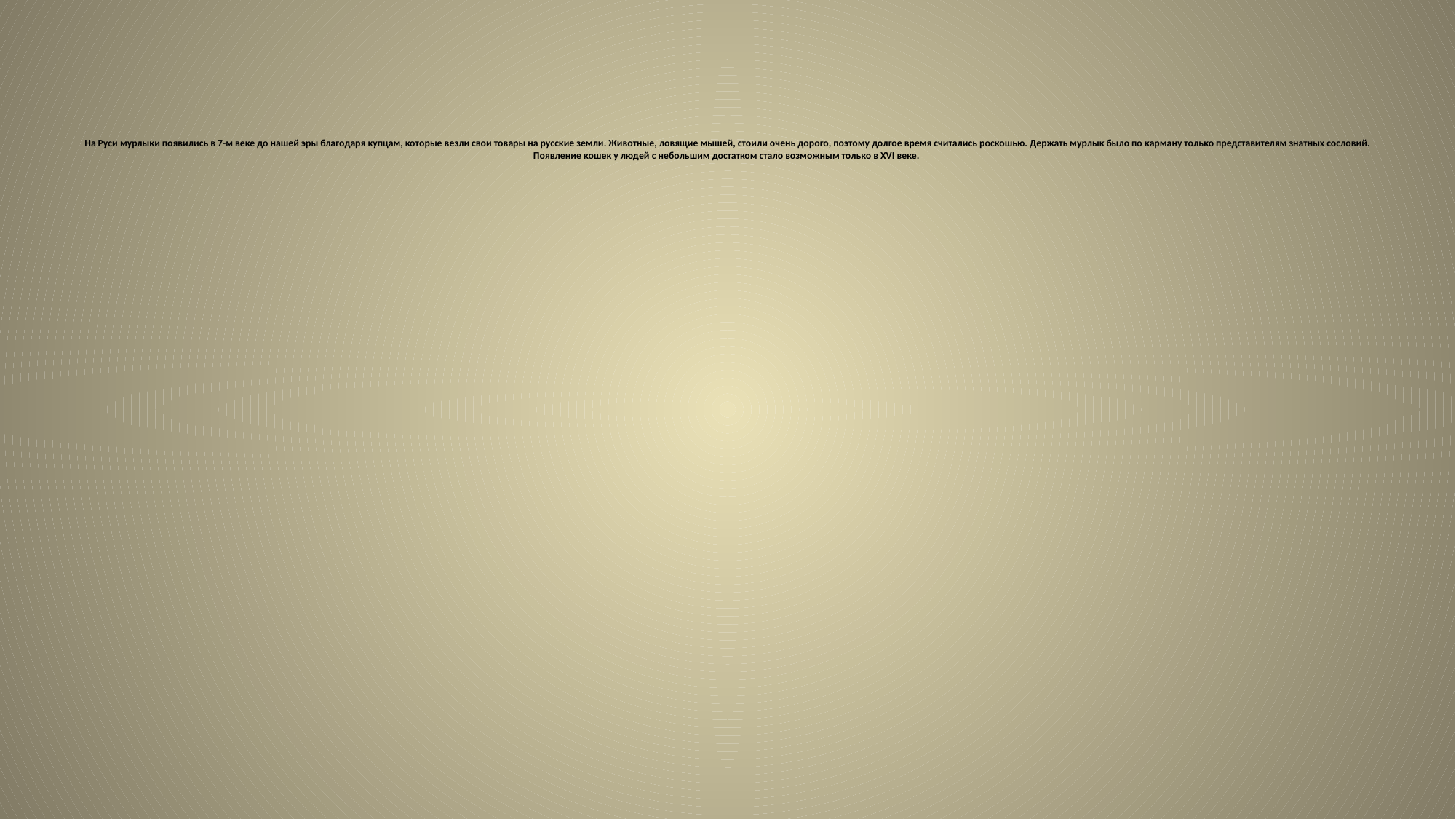

# На Руси мурлыки появились в 7-м веке до нашей эры благодаря купцам, которые везли свои товары на русские земли. Животные, ловящие мышей, стоили очень дорого, поэтому долгое время считались роскошью. Держать мурлык было по карману только представителям знатных сословий. Появление кошек у людей с небольшим достатком стало возможным только в XVI веке.